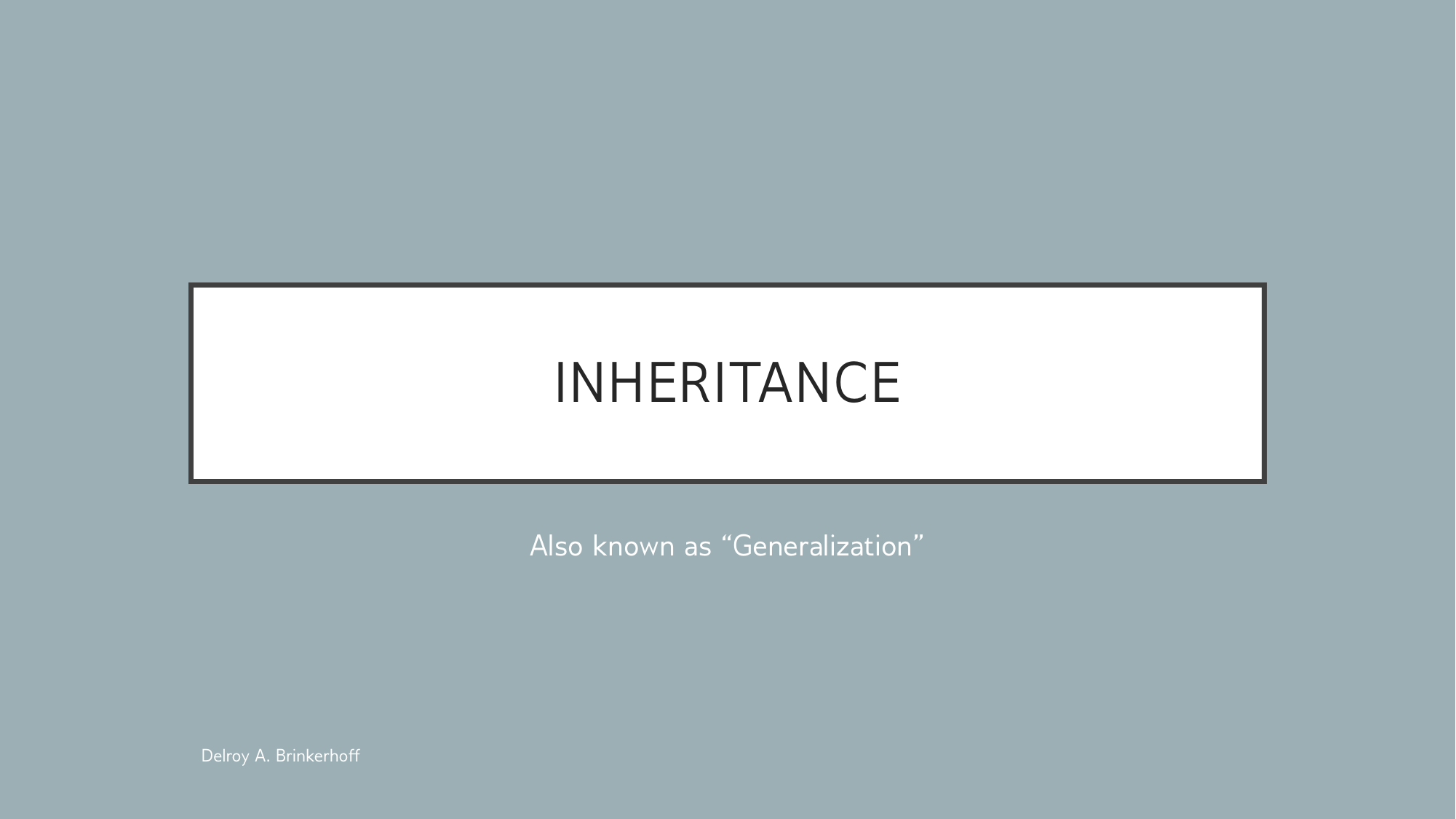

# Inheritance
Also known as “Generalization”
Delroy A. Brinkerhoff